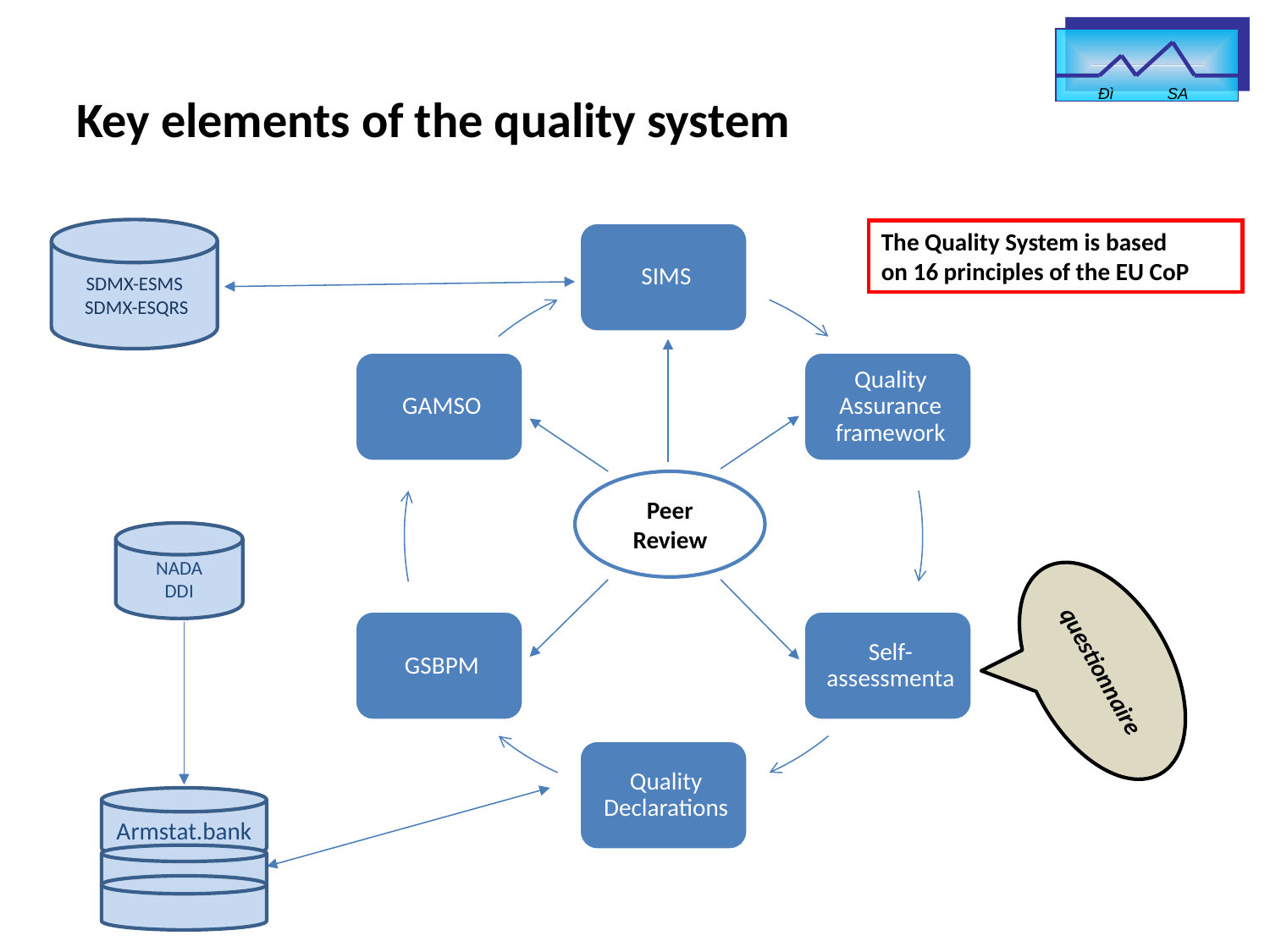

Ðì            SA

# Key elements of the quality system
SDMX-ESMS
 SDMX-ESQRS
The Quality System is based
on 16 principles of the EU CoP
SIMS
Quality Assurance framework
Self-assessmentа
Quality Declarations
GSBPM
GAMSO
Peer Review
NADA
DDI
questionnaire
Armstat.bank